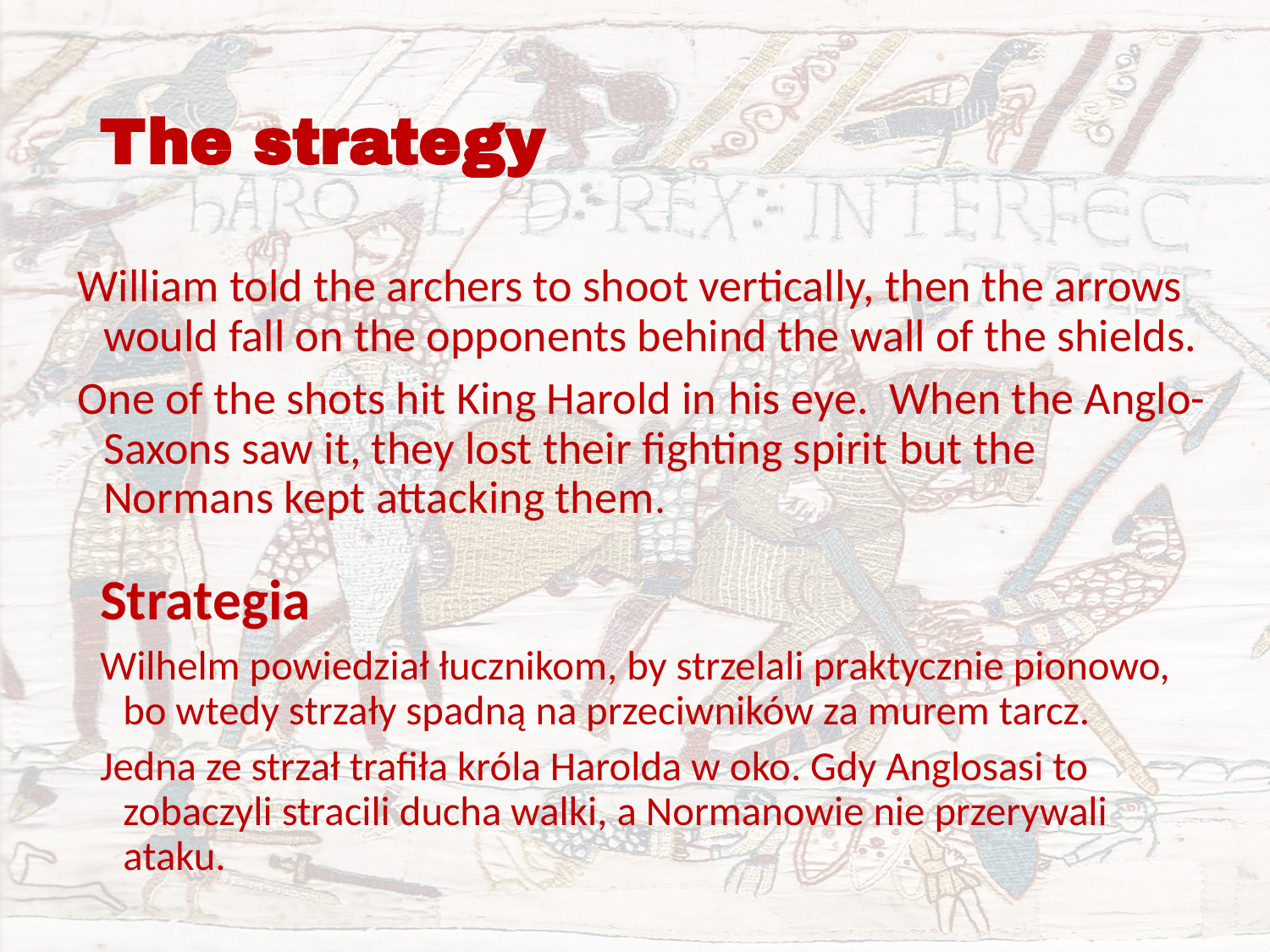

# The strategy
William told the archers to shoot vertically, then the arrows would fall on the opponents behind the wall of the shields.
One of the shots hit King Harold in his eye.  When the Anglo-Saxons saw it, they lost their fighting spirit but the Normans kept attacking them.
Strategia
Wilhelm powiedział łucznikom, by strzelali praktycznie pionowo, bo wtedy strzały spadną na przeciwników za murem tarcz.
Jedna ze strzał trafiła króla Harolda w oko. Gdy Anglosasi to zobaczyli stracili ducha walki, a Normanowie nie przerywali ataku.